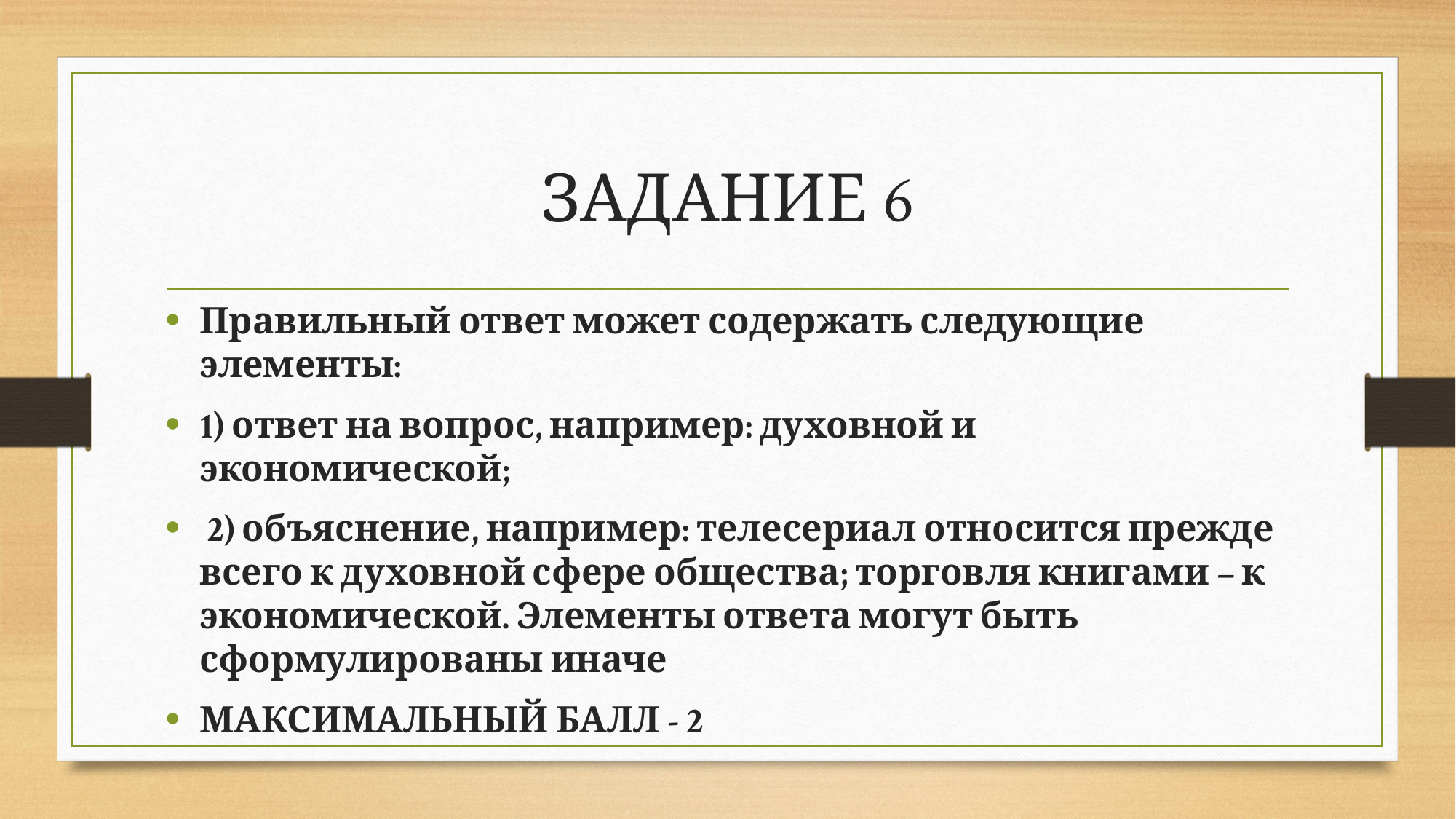

# ЗАДАНИЕ 6
Правильный ответ может содержать следующие элементы:
1) ответ на вопрос, например: духовной и экономической;
 2) объяснение, например: телесериал относится прежде всего к духовной сфере общества; торговля книгами – к экономической. Элементы ответа могут быть сформулированы иначе
МАКСИМАЛЬНЫЙ БАЛЛ - 2